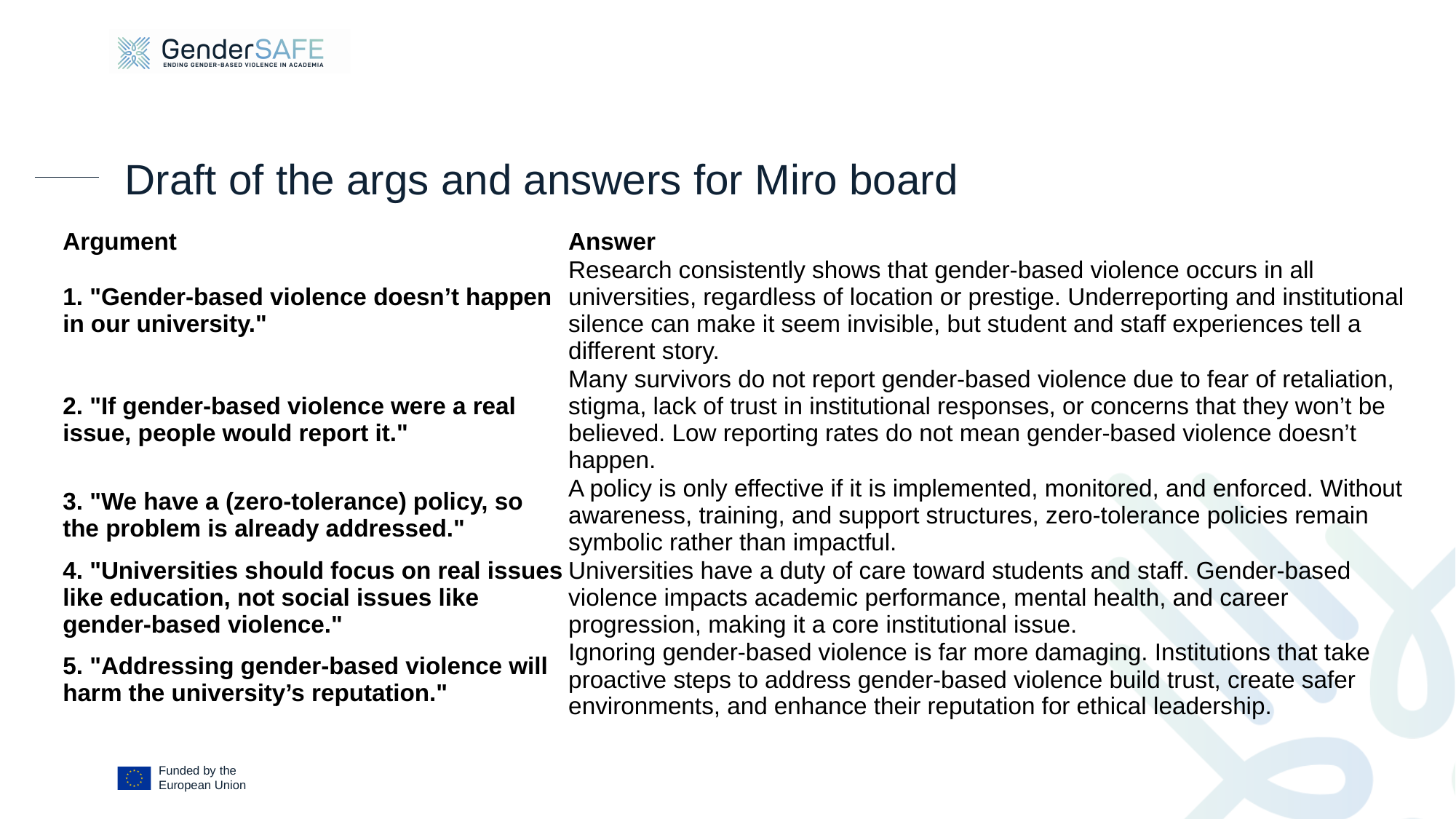

# Draft of the args and answers for Miro board
| Argument | Answer |
| --- | --- |
| 1. "Gender-based violence doesn’t happen in our university." | Research consistently shows that gender-based violence occurs in all universities, regardless of location or prestige. Underreporting and institutional silence can make it seem invisible, but student and staff experiences tell a different story. |
| 2. "If gender-based violence were a real issue, people would report it." | Many survivors do not report gender-based violence due to fear of retaliation, stigma, lack of trust in institutional responses, or concerns that they won’t be believed. Low reporting rates do not mean gender-based violence doesn’t happen. |
| 3. "We have a (zero-tolerance) policy, so the problem is already addressed." | A policy is only effective if it is implemented, monitored, and enforced. Without awareness, training, and support structures, zero-tolerance policies remain symbolic rather than impactful. |
| 4. "Universities should focus on real issues like education, not social issues like gender-based violence." | Universities have a duty of care toward students and staff. Gender-based violence impacts academic performance, mental health, and career progression, making it a core institutional issue. |
| 5. "Addressing gender-based violence will harm the university’s reputation." | Ignoring gender-based violence is far more damaging. Institutions that take proactive steps to address gender-based violence build trust, create safer environments, and enhance their reputation for ethical leadership. |